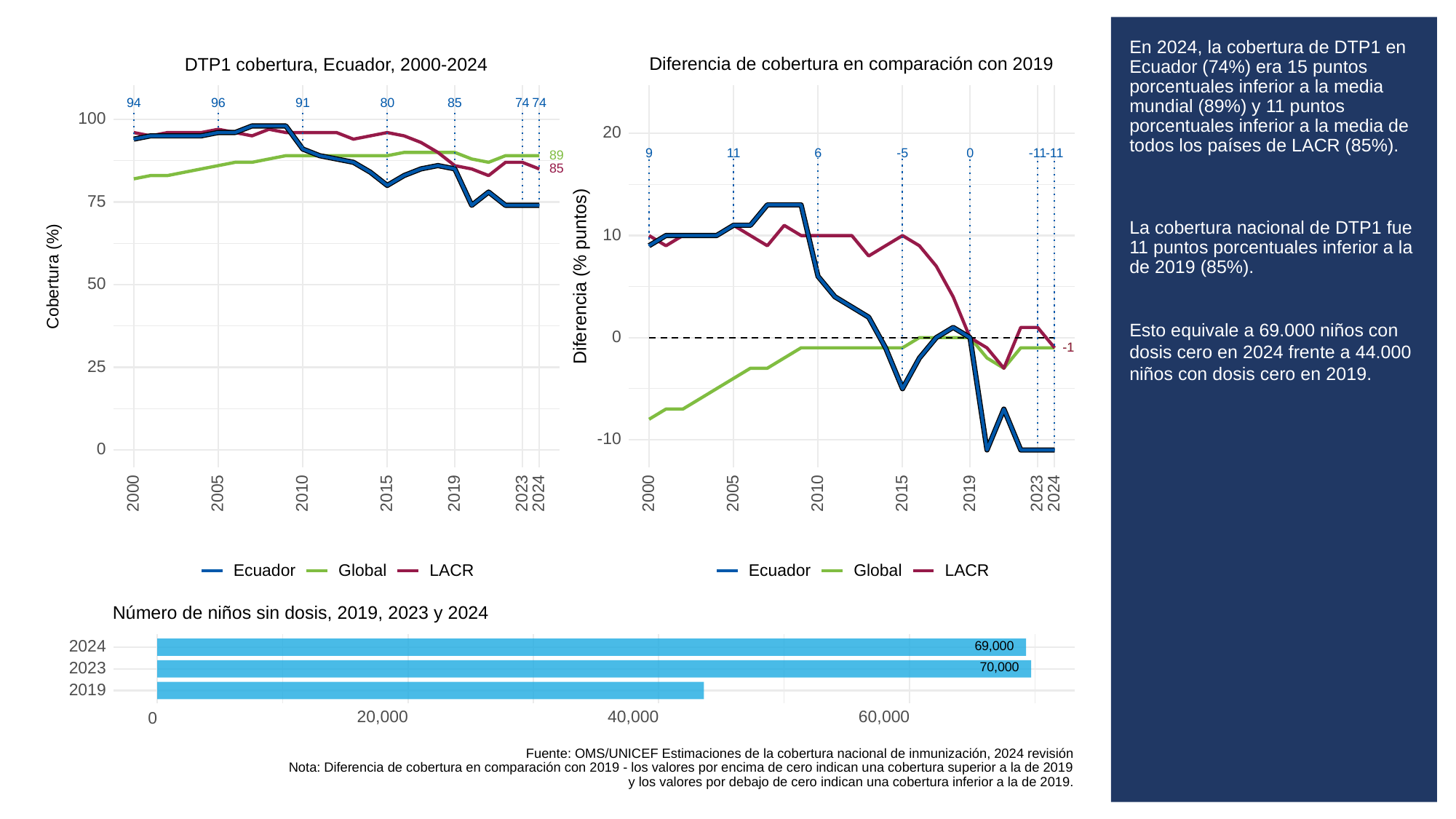

# En 2024, la cobertura de DTP1 en Ecuador (74%) era 15 puntos porcentuales inferior a la media mundial (89%) y 11 puntos porcentuales inferior a la media de todos los países de LACR (85%).

La cobertura nacional de DTP1 fue 11 puntos porcentuales inferior a la de 2019 (85%).

Esto equivale a 69.000 niños con dosis cero en 2024 frente a 44.000 niños con dosis cero en 2019.

Diferencia de cobertura en comparación con 2019
DTP1 cobertura, Ecuador, 2000-2024

94
96
91
80
85
74
74

100

20

9
6
0
11
-11
-11
-5
89

85

75

10

Diferencia (% puntos)
Cobertura (%)
50

0

-1
-1
25

-10

0

2023
2023
2000
2005
2010
2015
2019
2024
2000
2005
2010
2015
2019
2024
Global
LACR
Global
LACR
Ecuador
Ecuador

Número de niños sin dosis, 2019, 2023 y 2024

69,000
2024

70,000
2023

2019

20,000
40,000
60,000
0
Fuente: OMS/UNICEF Estimaciones de la cobertura nacional de inmunización, 2024 revisión
Nota: Diferencia de cobertura en comparación con 2019 - los valores por encima de cero indican una cobertura superior a la de 2019
y los valores por debajo de cero indican una cobertura inferior a la de 2019.